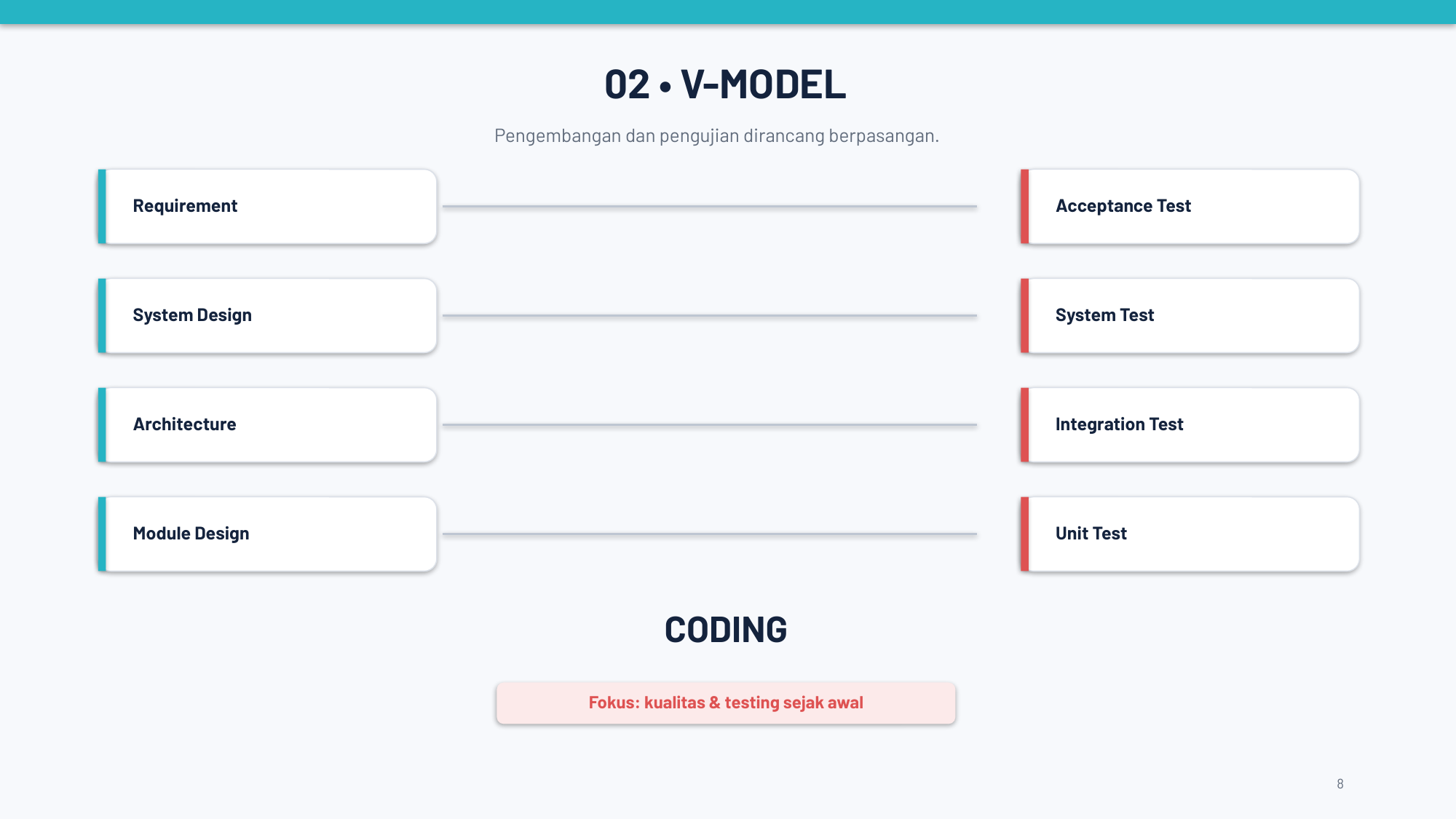

02 • V-MODEL
Pengembangan dan pengujian dirancang berpasangan.

Requirement
Acceptance Test

System Design
System Test

Architecture
Integration Test

Module Design
Unit Test
CODING

Fokus: kualitas & testing sejak awal
8